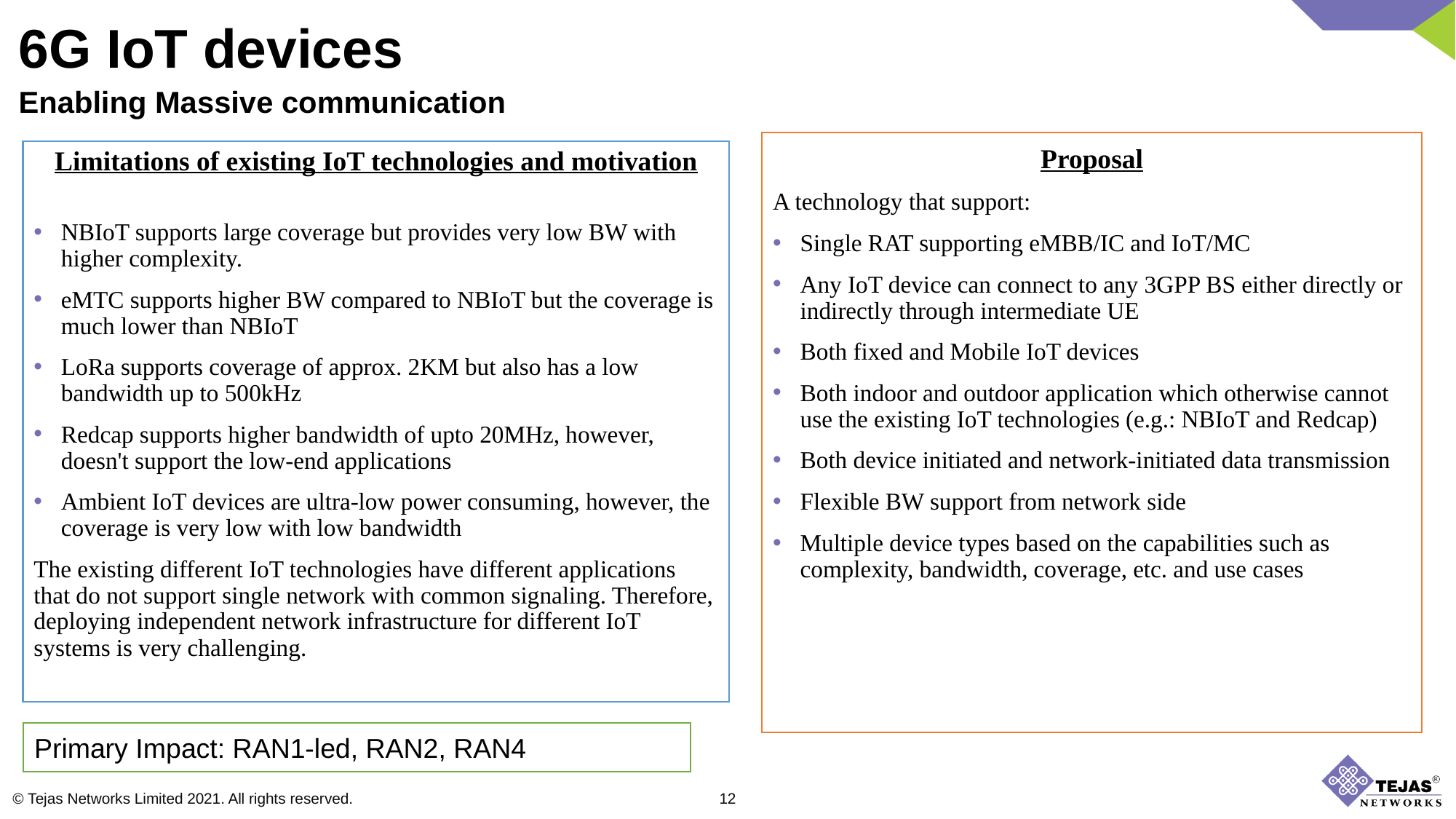

6G IoT devices
Enabling Massive communication

Proposal
A technology that support:
Single RAT supporting eMBB/IC and IoT/MC
Any IoT device can connect to any 3GPP BS either directly or indirectly through intermediate UE
Both fixed and Mobile IoT devices
Both indoor and outdoor application which otherwise cannot use the existing IoT technologies (e.g.: NBIoT and Redcap)
Both device initiated and network-initiated data transmission
Flexible BW support from network side
Multiple device types based on the capabilities such as complexity, bandwidth, coverage, etc. and use cases

Limitations of existing IoT technologies and motivation

NBIoT supports large coverage but provides very low BW with higher complexity.
eMTC supports higher BW compared to NBIoT but the coverage is much lower than NBIoT
LoRa supports coverage of approx. 2KM but also has a low bandwidth up to 500kHz
Redcap supports higher bandwidth of upto 20MHz, however, doesn't support the low-end applications
Ambient IoT devices are ultra-low power consuming, however, the coverage is very low with low bandwidth
The existing different IoT technologies have different applications that do not support single network with common signaling. Therefore, deploying independent network infrastructure for different IoT systems is very challenging.

Primary Impact: RAN1-led, RAN2, RAN4